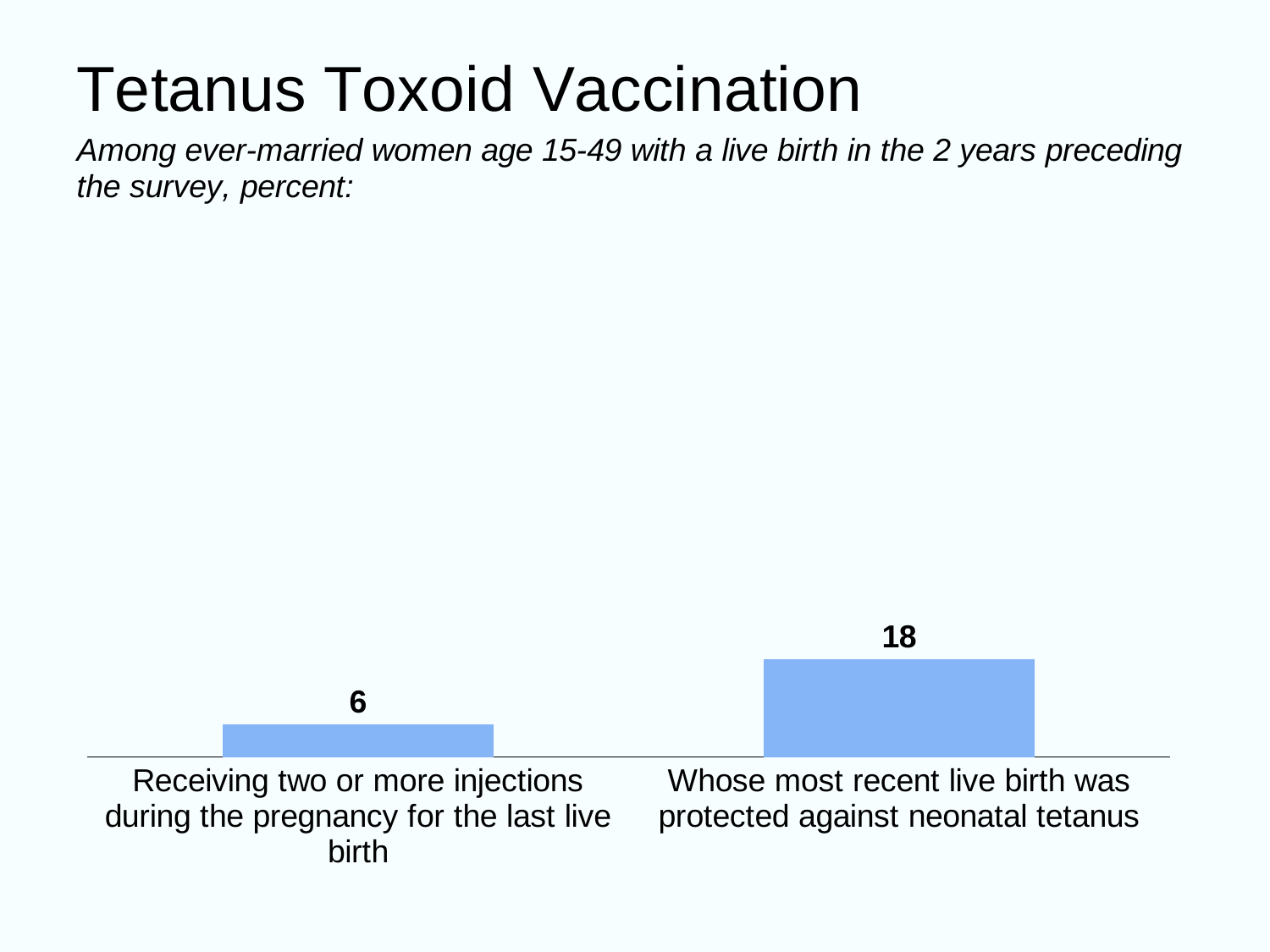

### Chart

| Category | Column1 |
|---|---|
| Receiving two or more injections during the pregnancy for the last live birth | 6.0 |
| Whose most recent live birth was protected against neonatal tetanus | 18.0 |